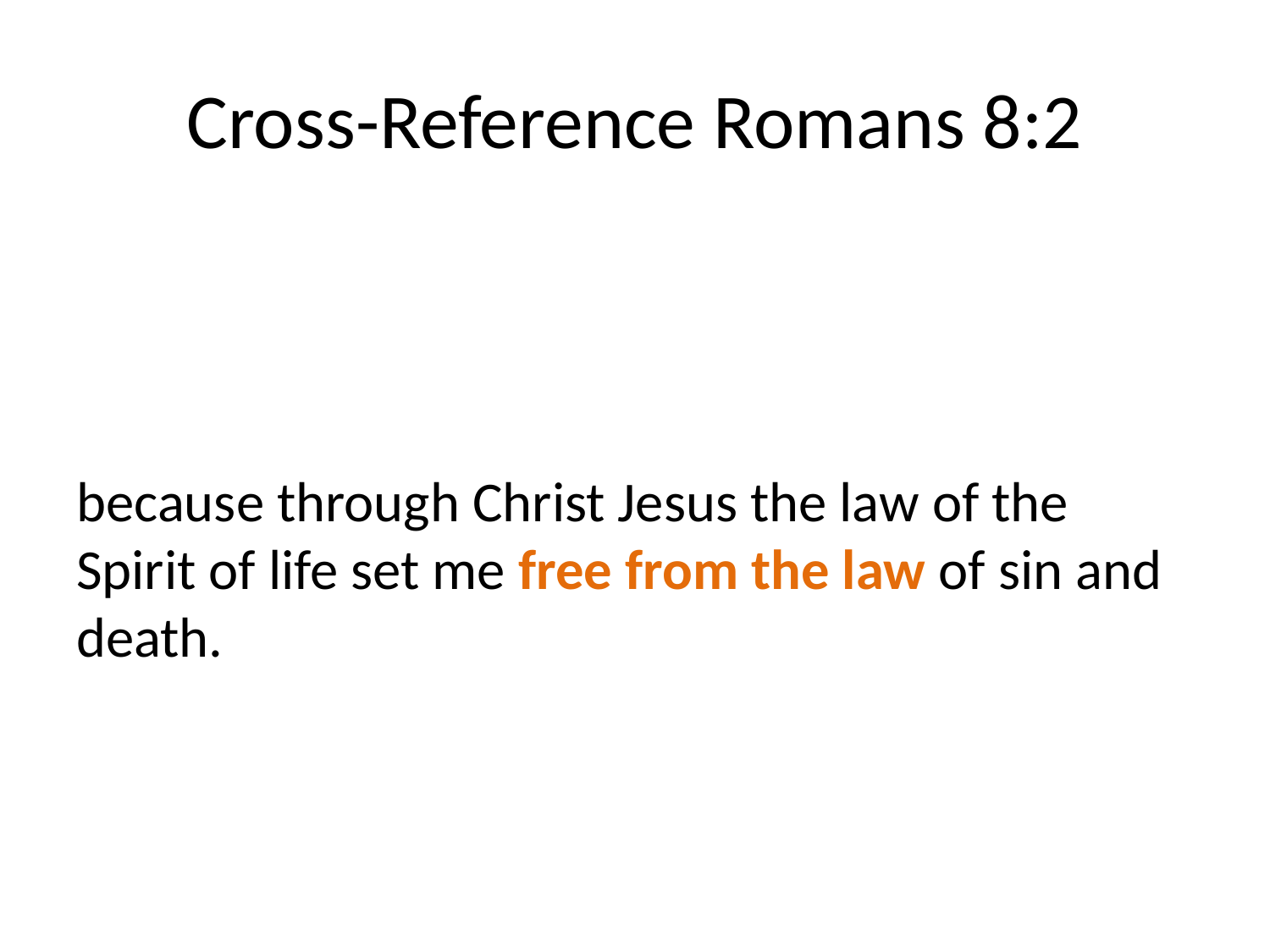

# Cross-Reference Romans 8:2

because through Christ Jesus the law of the Spirit of life set me free from the law of sin and death.